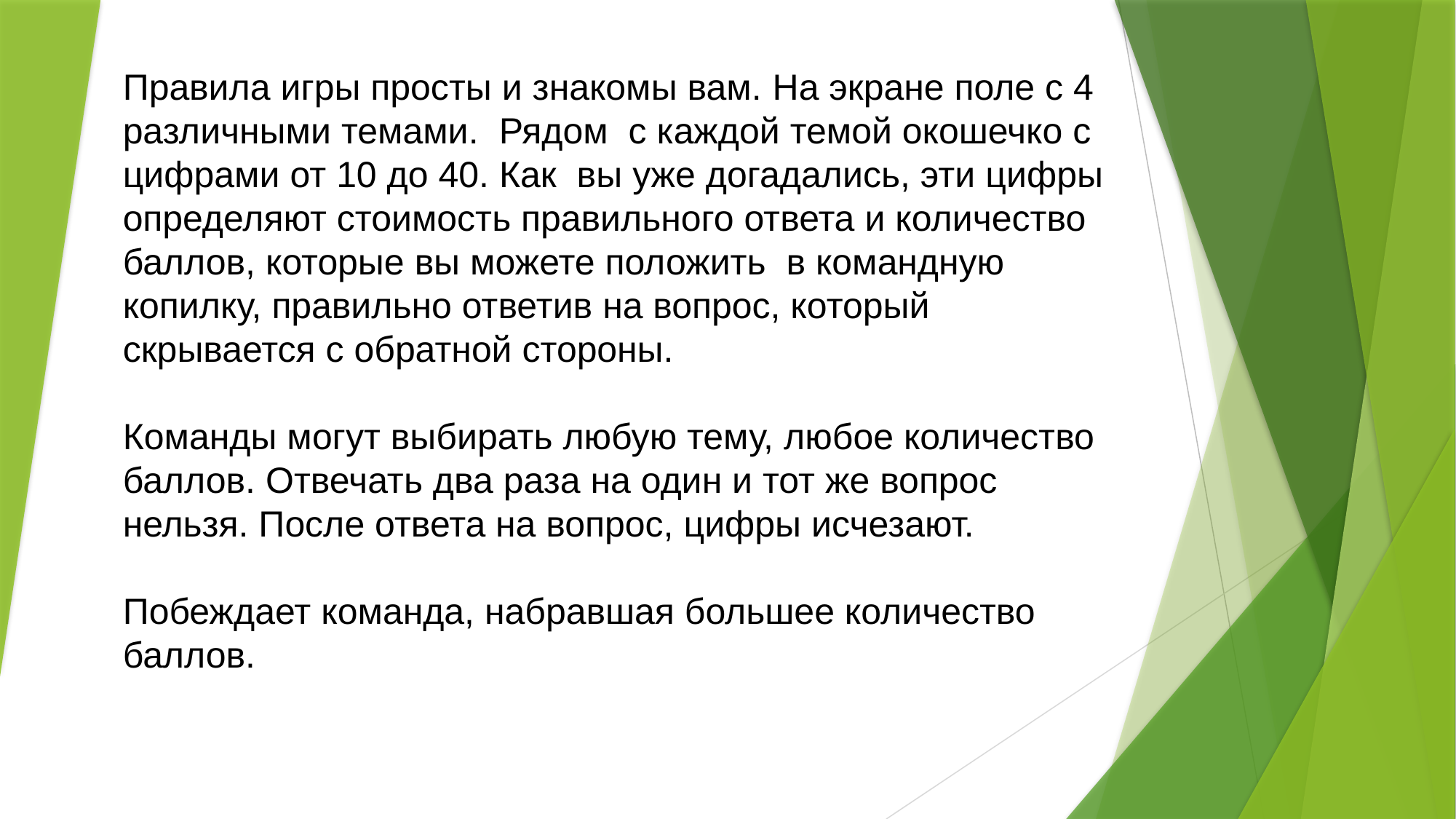

Правила игры просты и знакомы вам. На экране поле с 4 различными темами.  Рядом  с каждой темой окошечко с цифрами от 10 до 40. Как  вы уже догадались, эти цифры определяют стоимость правильного ответа и количество баллов, которые вы можете положить  в командную копилку, правильно ответив на вопрос, который скрывается с обратной стороны.

Команды могут выбирать любую тему, любое количество баллов. Отвечать два раза на один и тот же вопрос нельзя. После ответа на вопрос, цифры исчезают.

Побеждает команда, набравшая большее количество баллов.